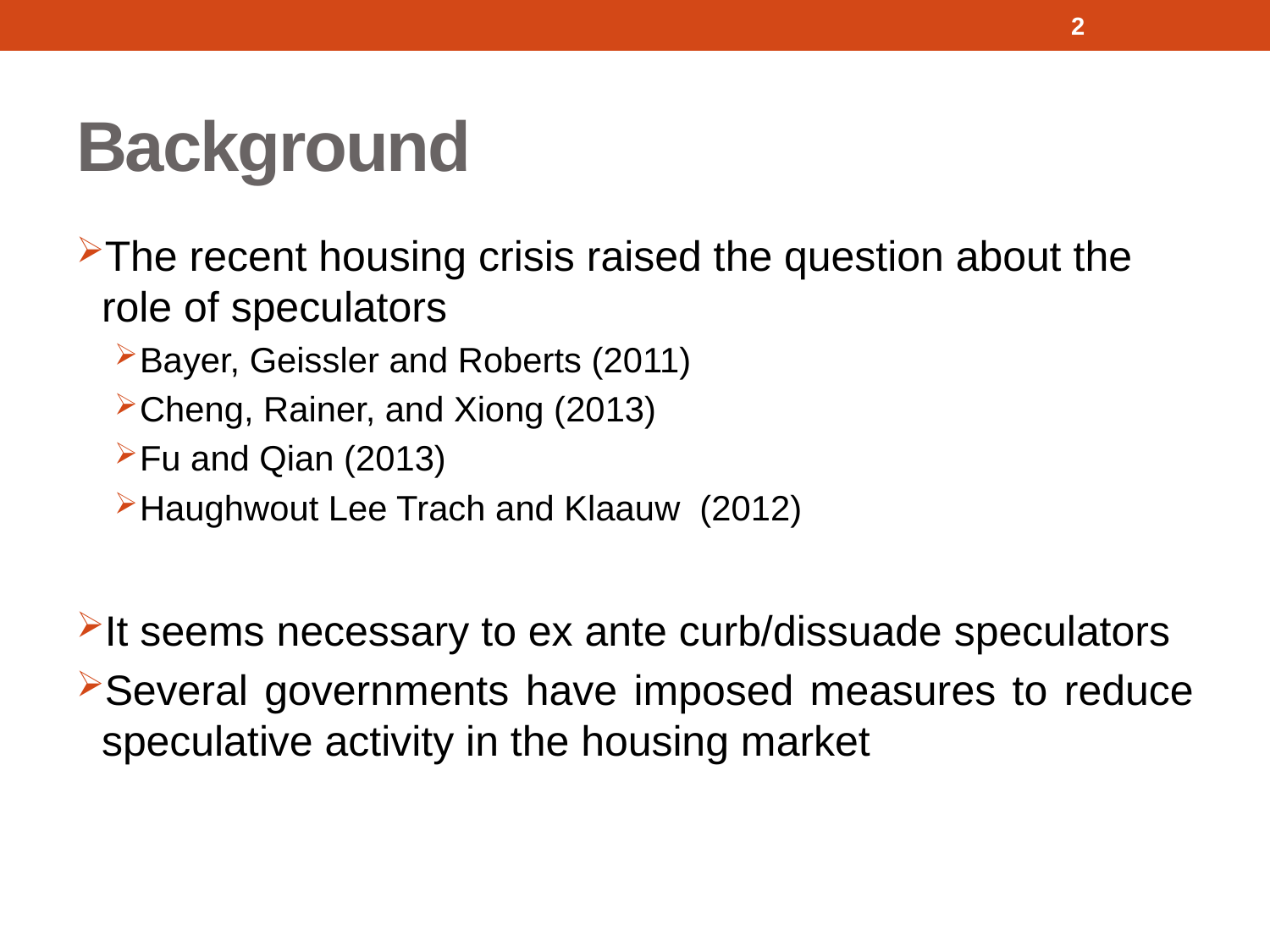

2
# Background
The recent housing crisis raised the question about the role of speculators
Bayer, Geissler and Roberts (2011)
Cheng, Rainer, and Xiong (2013)
Fu and Qian (2013)
Haughwout Lee Trach and Klaauw  (2012)

It seems necessary to ex ante curb/dissuade speculators
Several governments have imposed measures to reduce speculative activity in the housing market